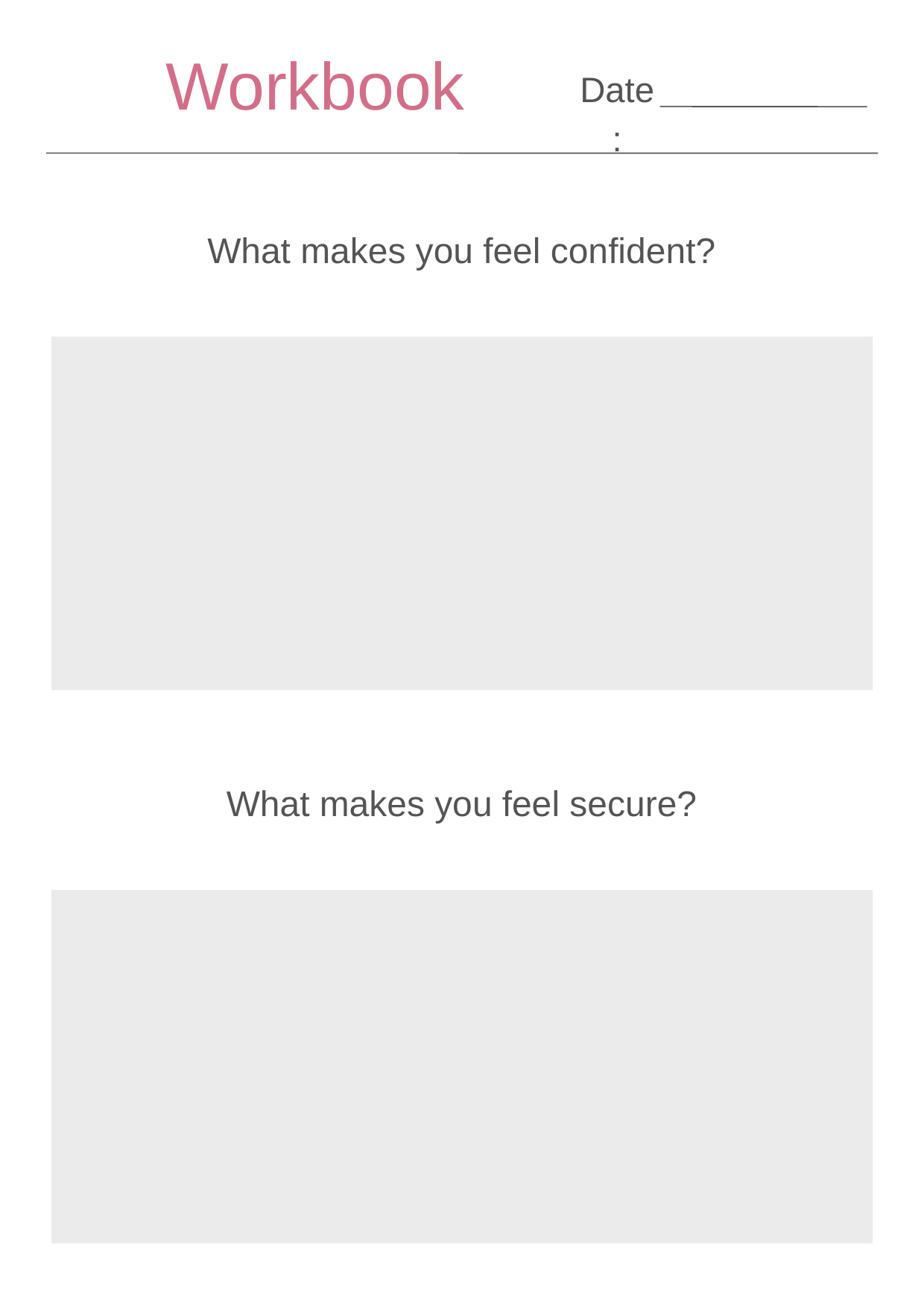

Workbook
Date:

What makes you feel confident?

What makes you feel secure?